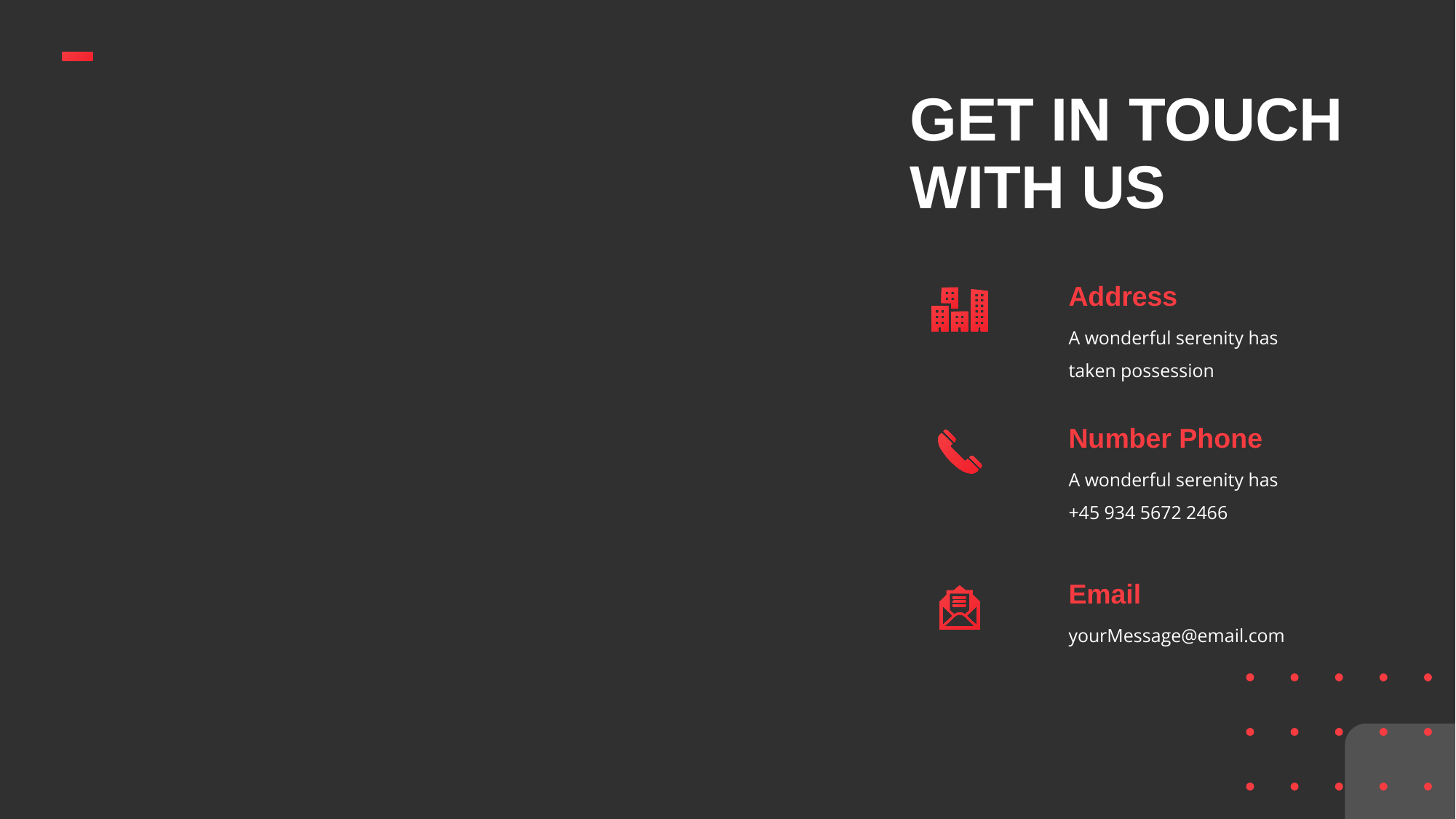

GET IN TOUCH
WITH US
Address

A wonderful serenity has taken possession
Number Phone

A wonderful serenity has
+45 934 5672 2466
Email

yourMessage@email.com